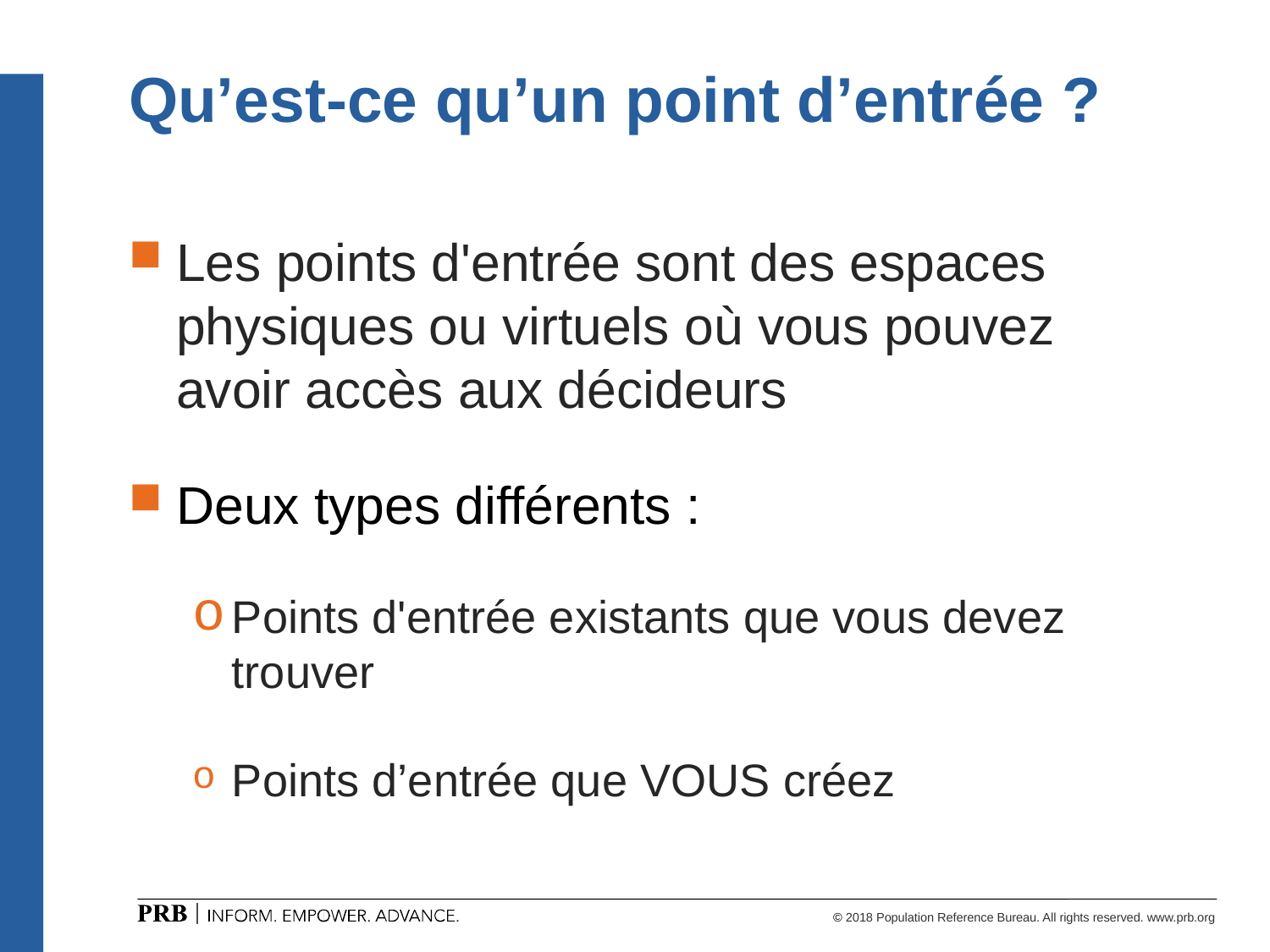

# Qu’est-ce qu’un point d’entrée ?
Les points d'entrée sont des espaces physiques ou virtuels où vous pouvez avoir accès aux décideurs
Deux types différents :
Points d'entrée existants que vous devez trouver
Points d’entrée que VOUS créez